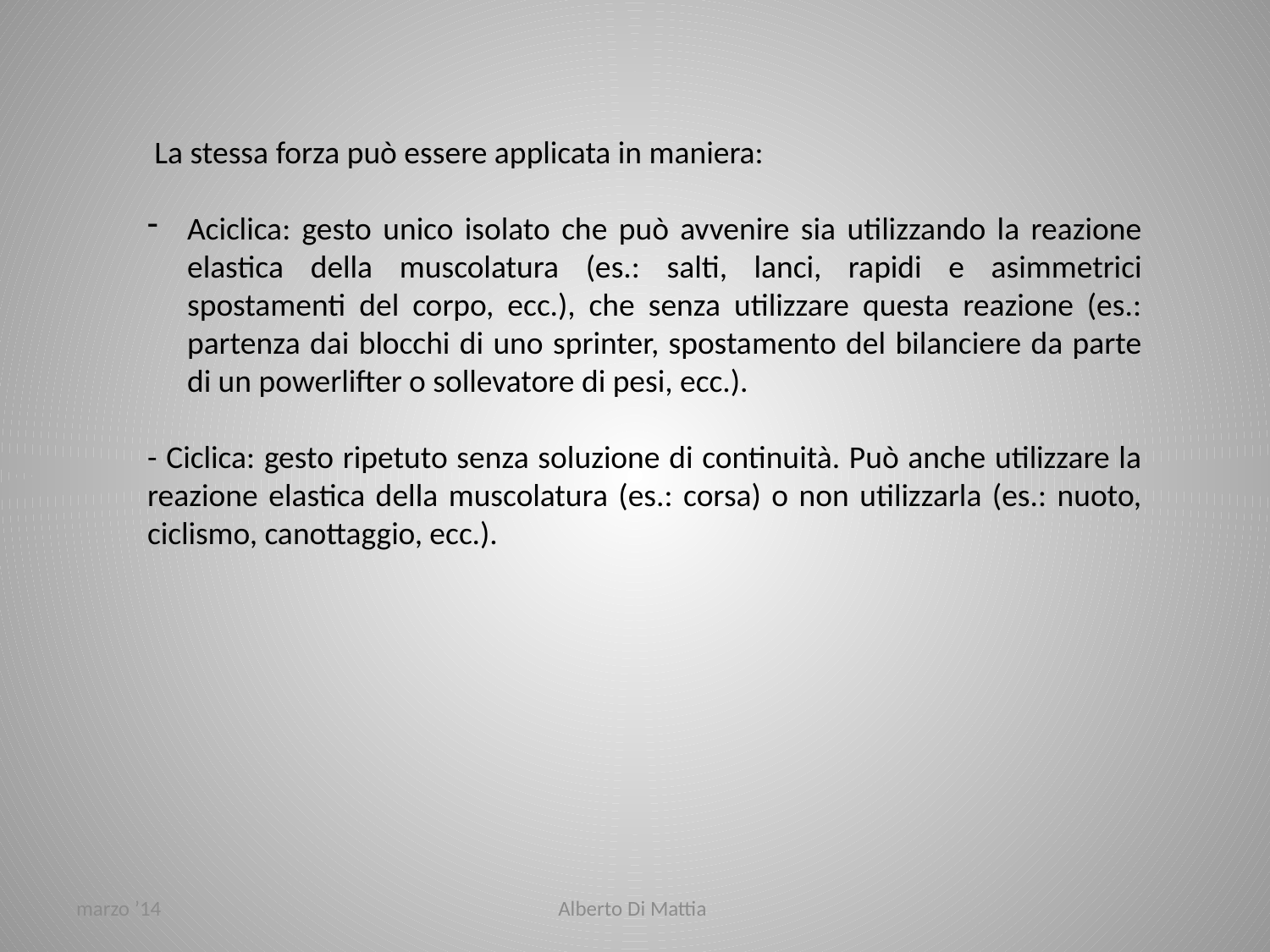

La stessa forza può essere applicata in maniera:

Aciclica: gesto unico isolato che può avvenire sia utilizzando la reazione elastica della muscolatura (es.: salti, lanci, rapidi e asimmetrici spostamenti del corpo, ecc.), che senza utilizzare questa reazione (es.: partenza dai blocchi di uno sprinter, spostamento del bilanciere da parte di un powerlifter o sollevatore di pesi, ecc.).

- Ciclica: gesto ripetuto senza soluzione di continuità. Può anche utilizzare la reazione elastica della muscolatura (es.: corsa) o non utilizzarla (es.: nuoto, ciclismo, canottaggio, ecc.).
marzo ’14
Alberto Di Mattia